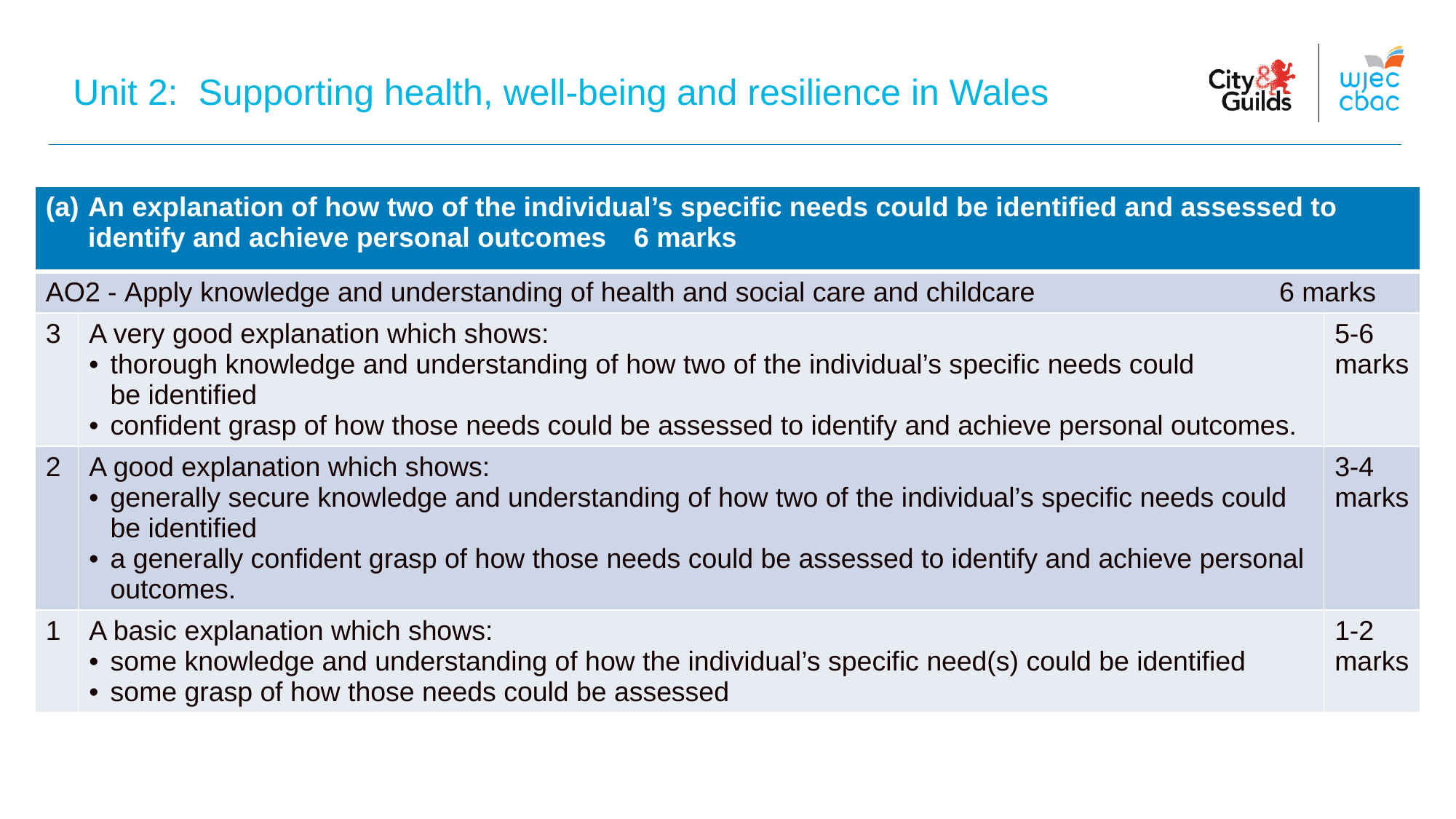

Unit 2:  Supporting health, well-being and resilience in Wales
| (a) An explanation of how two of the individual’s specific needs could be identified and assessed to identify and achieve personal outcomes 6 marks |  |  |
| --- | --- | --- |
| AO2 - Apply knowledge and understanding of health and social care and childcare 6 marks |  |  |
| 3 | A very good explanation which shows:  • thorough knowledge and understanding of how two of the individual’s specific needs could be identified  • confident grasp of how those needs could be assessed to identify and achieve personal outcomes. | 5-6 marks |
| 2 | A good explanation which shows:  • generally secure knowledge and understanding of how two of the individual’s specific needs could be identified  • a generally confident grasp of how those needs could be assessed to identify and achieve personal outcomes. | 3-4 marks |
| 1 | A basic explanation which shows:  • some knowledge and understanding of how the individual’s specific need(s) could be identified  • some grasp of how those needs could be assessed | 1-2 marks |